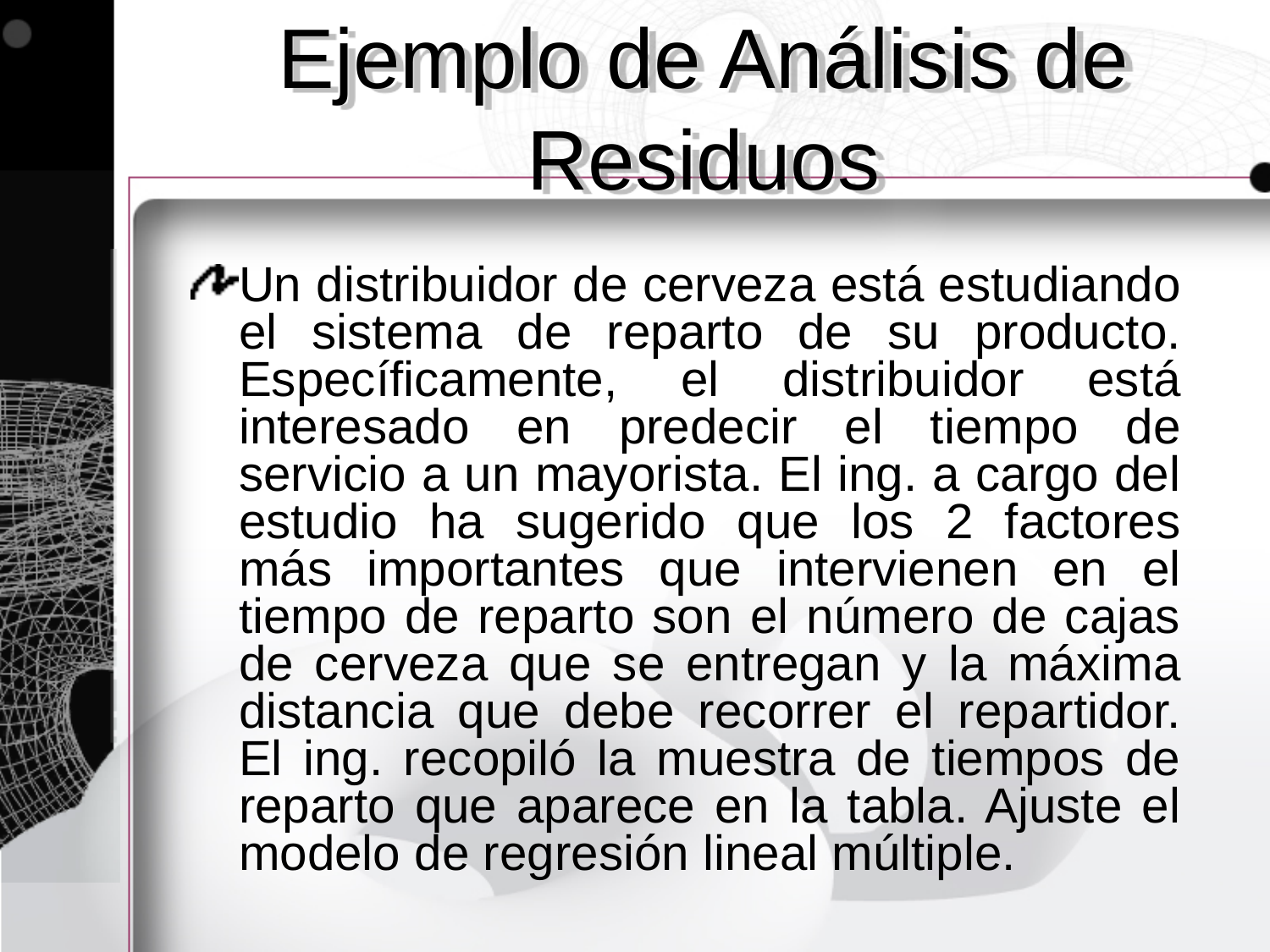

# Ejemplo de Análisis de Residuos

Un distribuidor de cerveza está estudiando el sistema de reparto de su producto. Específicamente, el distribuidor está interesado en predecir el tiempo de servicio a un mayorista. El ing. a cargo del estudio ha sugerido que los 2 factores más importantes que intervienen en el tiempo de reparto son el número de cajas de cerveza que se entregan y la máxima distancia que debe recorrer el repartidor. El ing. recopiló la muestra de tiempos de reparto que aparece en la tabla. Ajuste el modelo de regresión lineal múltiple.